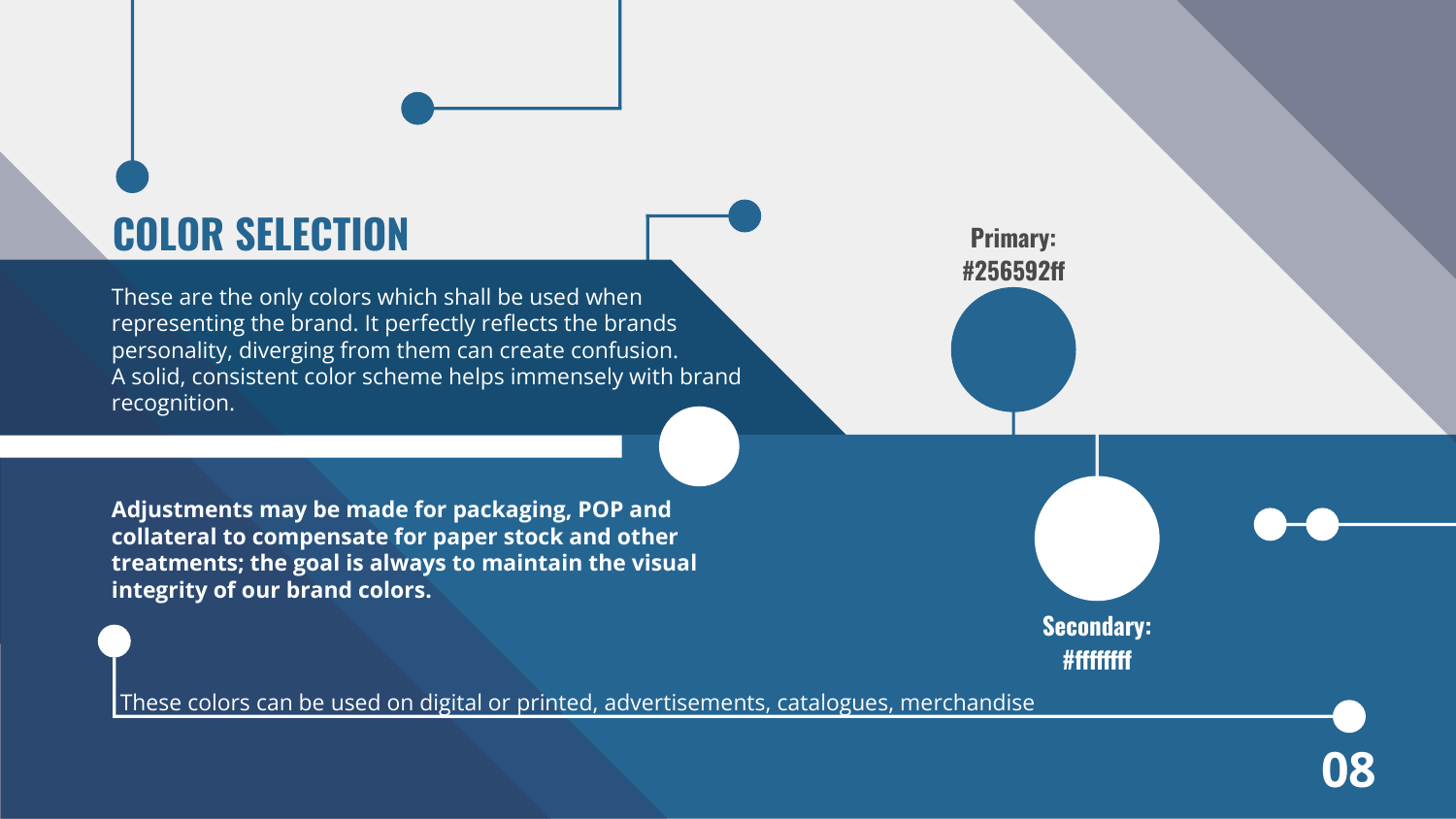

# COLOR SELECTION

Primary: #256592ff

These are the only colors which shall be used when representing the brand. It perfectly reflects the brands personality, diverging from them can create confusion.
A solid, consistent color scheme helps immensely with brand recognition.

Adjustments may be made for packaging, POP and collateral to compensate for paper stock and other treatments; the goal is always to maintain the visual integrity of our brand colors.

Secondary: #ffffffff

These colors can be used on digital or printed, advertisements, catalogues, merchandise

08